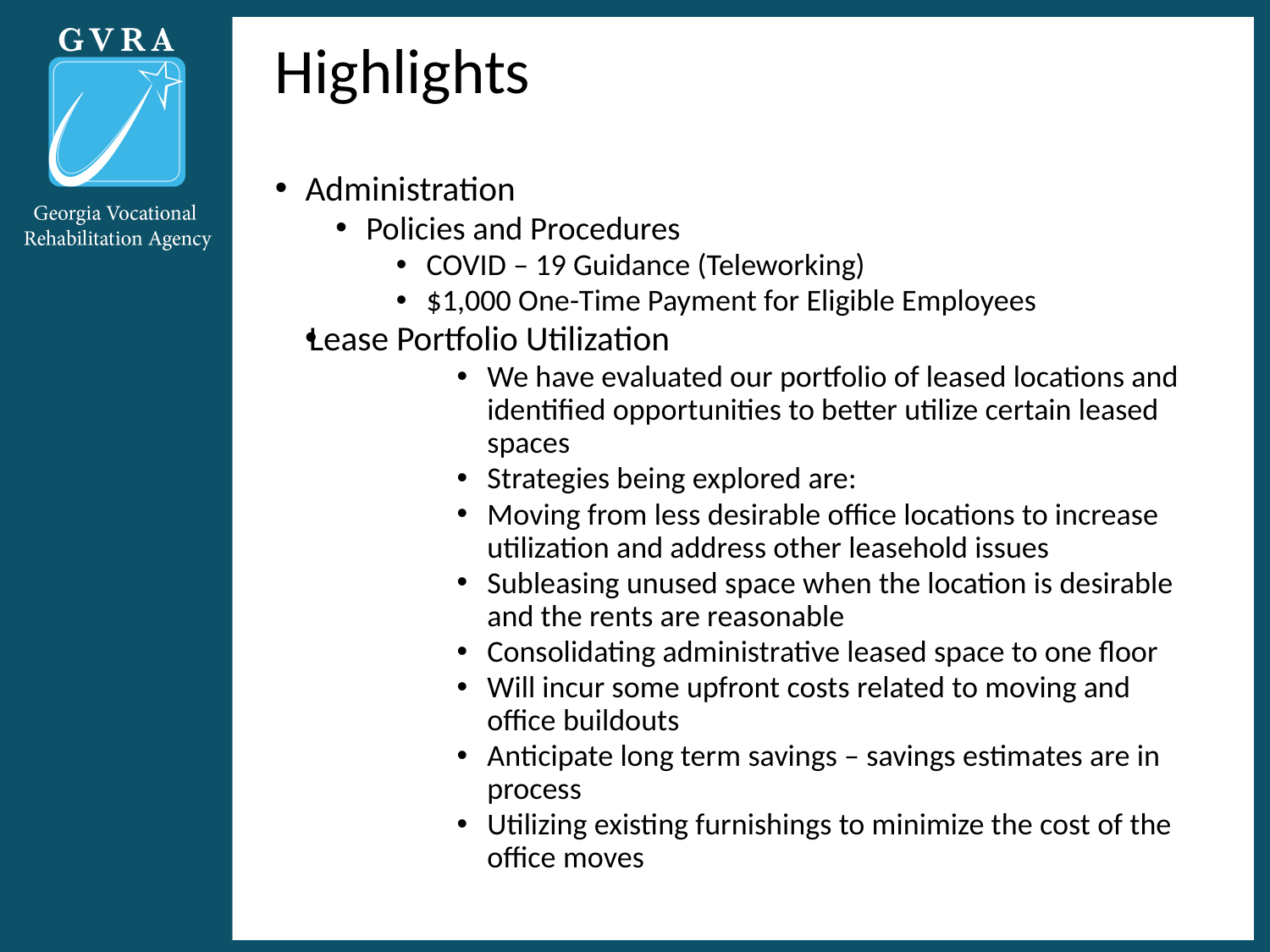

# Highlights

Administration
Policies and Procedures
COVID – 19 Guidance (Teleworking)
$1,000 One-Time Payment for Eligible Employees
Lease Portfolio Utilization
We have evaluated our portfolio of leased locations and identified opportunities to better utilize certain leased spaces
Strategies being explored are:
Moving from less desirable office locations to increase utilization and address other leasehold issues
Subleasing unused space when the location is desirable and the rents are reasonable
Consolidating administrative leased space to one floor
Will incur some upfront costs related to moving and office buildouts
Anticipate long term savings – savings estimates are in process
Utilizing existing furnishings to minimize the cost of the office moves